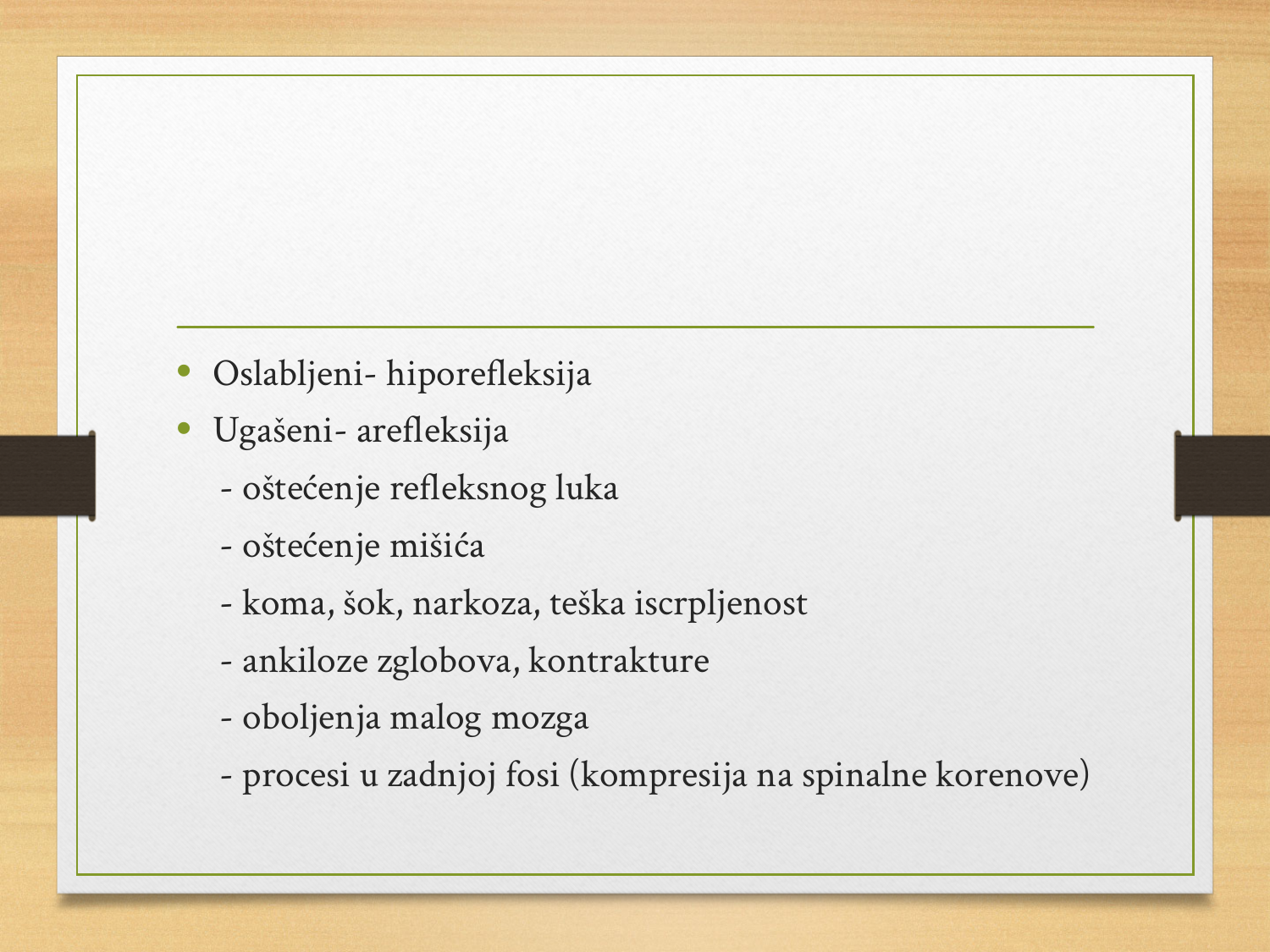

#
Oslabljeni- hiporefleksija
Ugašeni- arefleksija
     - oštećenje refleksnog luka
     - oštećenje mišića
     - koma, šok, narkoza, teška iscrpljenost
     - ankiloze zglobova, kontrakture
     - oboljenja malog mozga
     - procesi u zadnjoj fosi (kompresija na spinalne korenove)